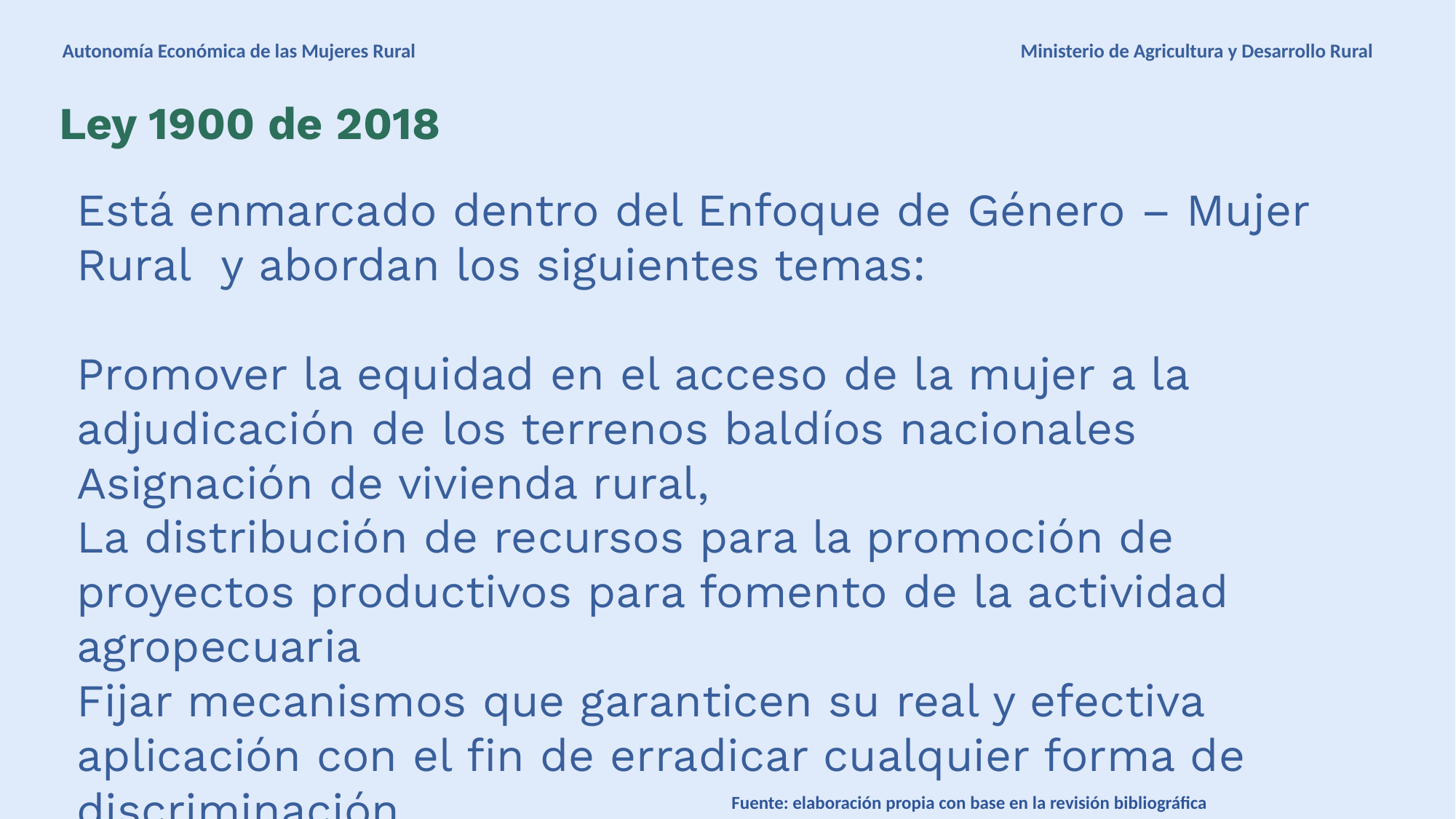

Autonomía Económica de las Mujeres Rural
Ministerio de Agricultura y Desarrollo Rural
Ley 1900 de 2018
Está enmarcado dentro del Enfoque de Género – Mujer Rural  y abordan los siguientes temas:

Promover la equidad en el acceso de la mujer a la adjudicación de los terrenos baldíos nacionales
Asignación de vivienda rural,
La distribución de recursos para la promoción de proyectos productivos para fomento de la actividad agropecuaria
Fijar mecanismos que garanticen su real y efectiva aplicación con el fin de erradicar cualquier forma de discriminación

Fuente: elaboración propia con base en la revisión bibliográfica